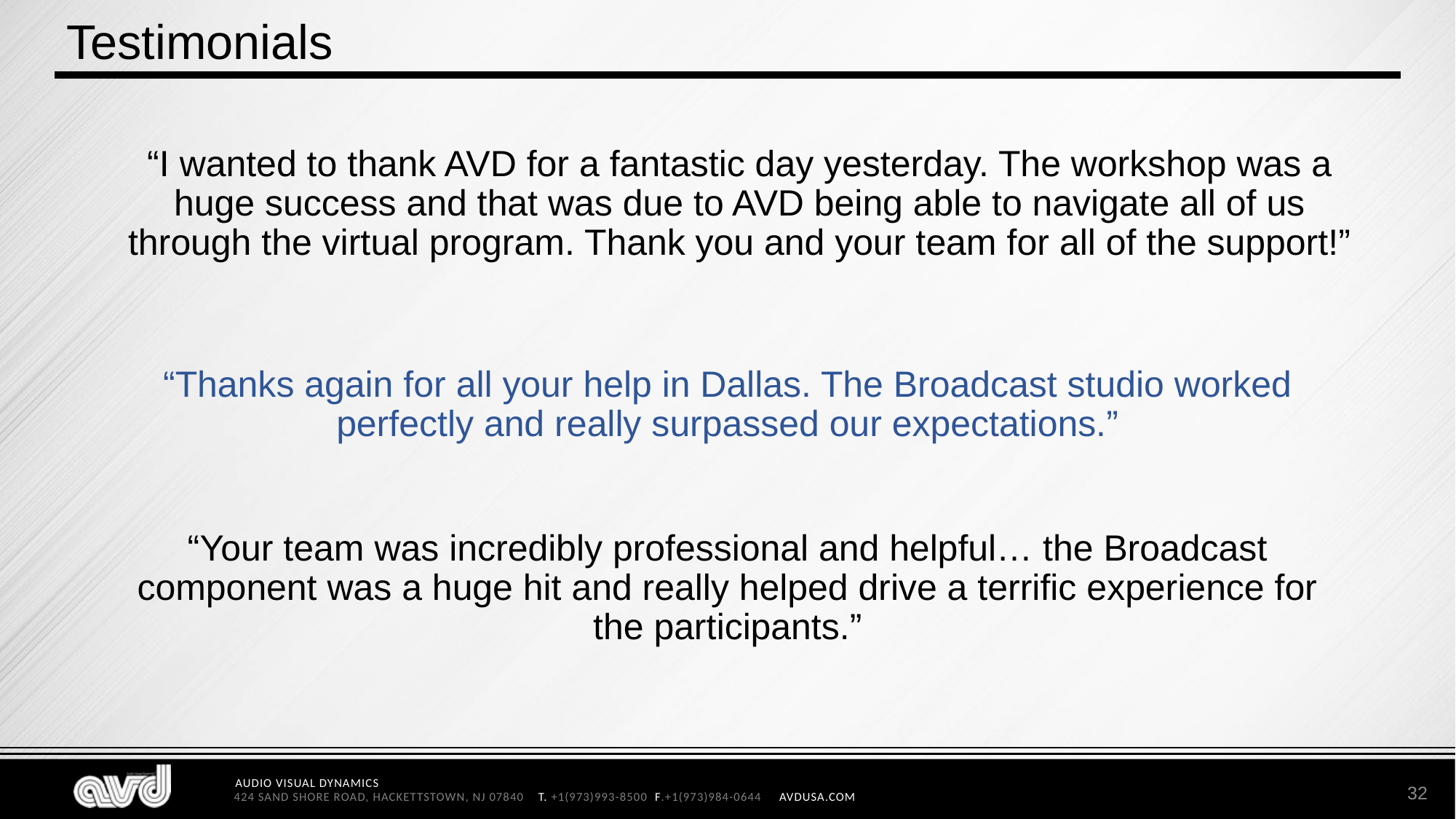

# Testimonials
“I wanted to thank AVD for a fantastic day yesterday. The workshop was a huge success and that was due to AVD being able to navigate all of us through the virtual program. Thank you and your team for all of the support!”

“Thanks again for all your help in Dallas. The Broadcast studio worked perfectly and really surpassed our expectations.”
“Your team was incredibly professional and helpful… the Broadcast component was a huge hit and really helped drive a terrific experience for the participants.”
32